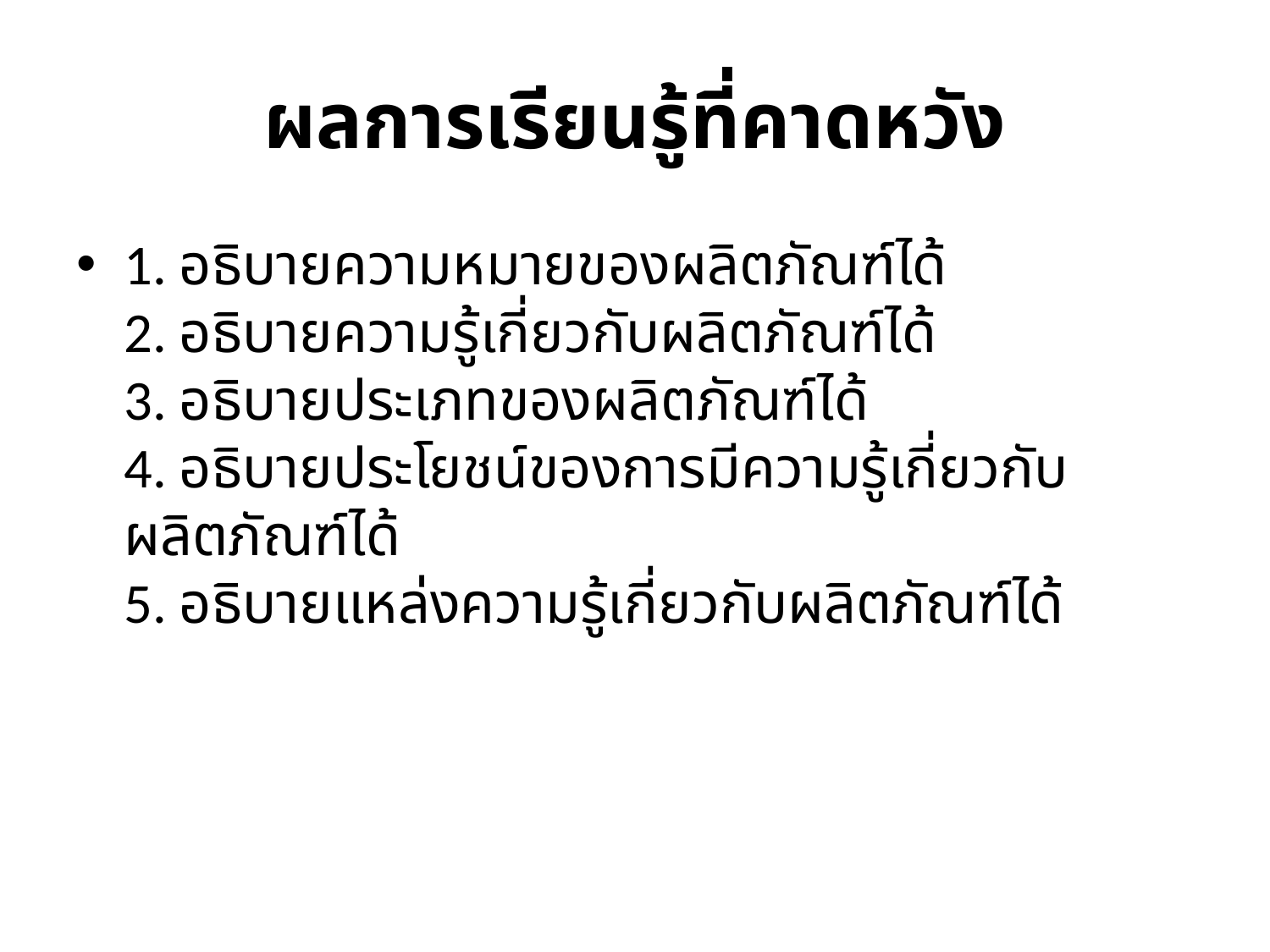

# ผลการเรียนรู้ที่คาดหวัง
1. อธิบายความหมายของผลิตภัณฑ์ได้
2. อธิบายความรู้เกี่ยวกับผลิตภัณฑ์ได้
3. อธิบายประเภทของผลิตภัณฑ์ได้
4. อธิบายประโยชน์ของการมีความรู้เกี่ยวกับผลิตภัณฑ์ได้
5. อธิบายแหล่งความรู้เกี่ยวกับผลิตภัณฑ์ได้